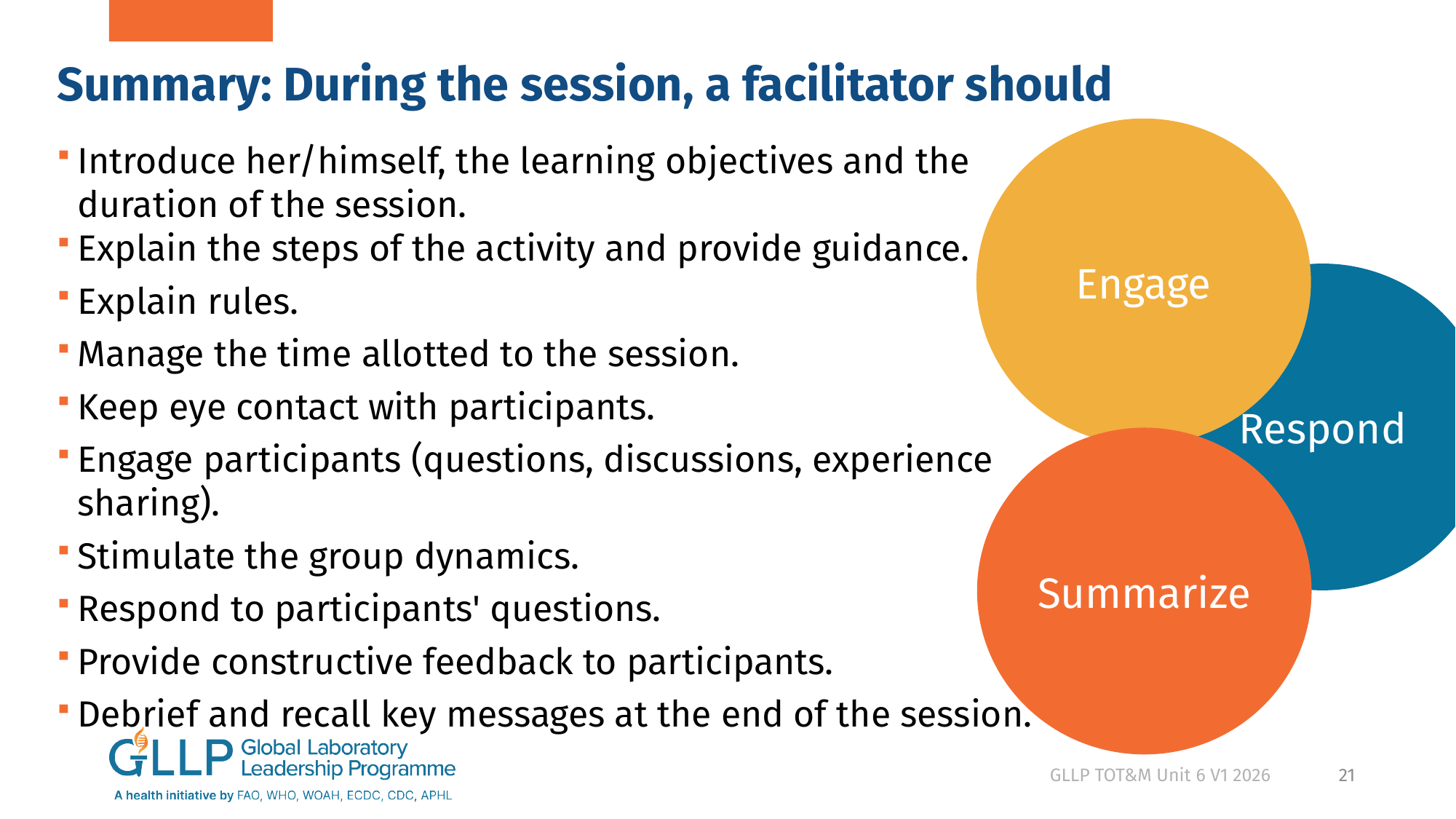

# Summary: During the session, a facilitator should
Engage
Introduce her/himself, the learning objectives and the duration of the session.
Explain the steps of the activity and provide guidance.
Explain rules.
Manage the time allotted to the session.
Keep eye contact with participants.
Engage participants (questions, discussions, experience sharing).
Stimulate the group dynamics.
Respond to participants' questions.
Provide constructive feedback to participants.
Debrief and recall key messages at the end of the session.
Respond
Summarize
GLLP TOT&M Unit 6 V1 2026
21